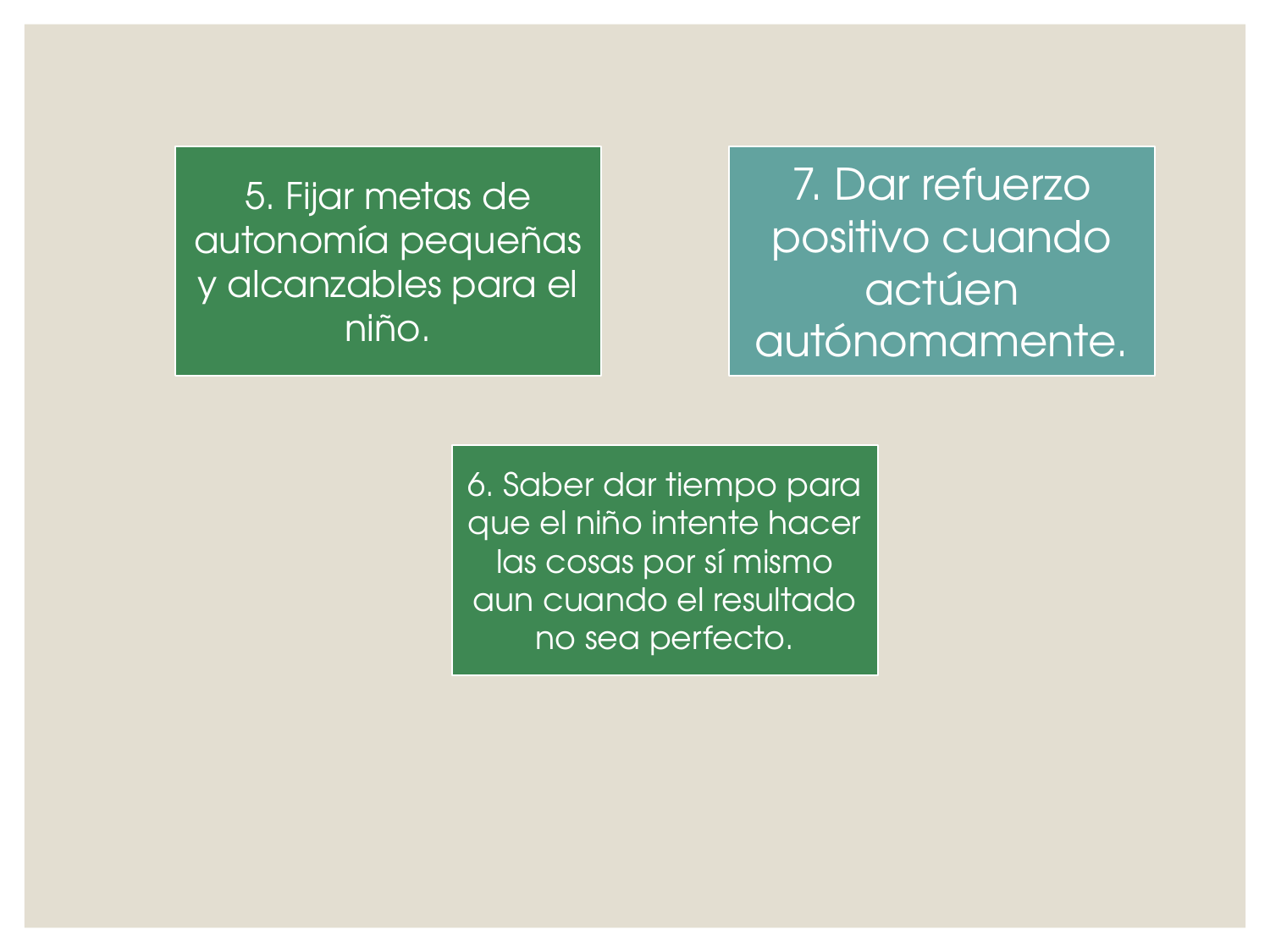

#

5. Fijar metas de autonomía pequeñas y alcanzables para el niño.
6. Saber dar tiempo para que el niño intente hacer las cosas por sí mismo aun cuando el resultado no sea perfecto.
7. Dar refuerzo positivo cuando actúen autónomamente.